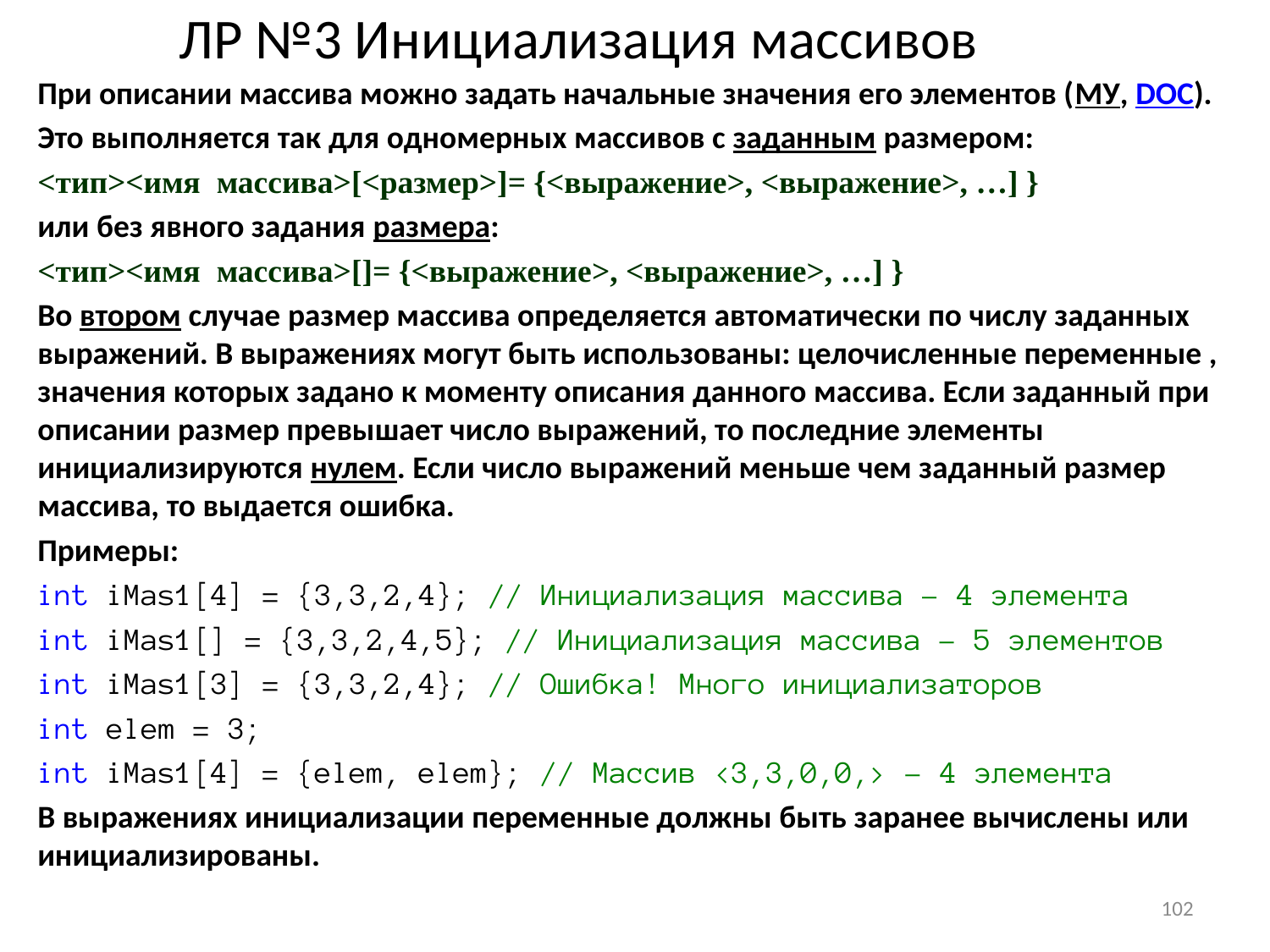

# ЛР №3 Инициализация массивов
При описании массива можно задать начальные значения его элементов (МУ, DOC).
Это выполняется так для одномерных массивов с заданным размером:
<тип><имя  массива>[<размер>]= {<выражение>, <выражение>, …] }
или без явного задания размера:
<тип><имя  массива>[]= {<выражение>, <выражение>, …] }
Во втором случае размер массива определяется автоматически по числу заданных выражений. В выражениях могут быть использованы: целочисленные переменные , значения которых задано к моменту описания данного массива. Если заданный при описании размер превышает число выражений, то последние элементы инициализируются нулем. Если число выражений меньше чем заданный размер массива, то выдается ошибка.
Примеры:
int iMas1[4] = {3,3,2,4}; // Инициализация массива – 4 элемента
int iMas1[] = {3,3,2,4,5}; // Инициализация массива – 5 элементов
int iMas1[3] = {3,3,2,4}; // Ошибка! Много инициализаторов
int elem = 3;
int iMas1[4] = {elem, elem}; // Массив <3,3,0,0,> – 4 элемента
В выражениях инициализации переменные должны быть заранее вычислены или инициализированы.

102